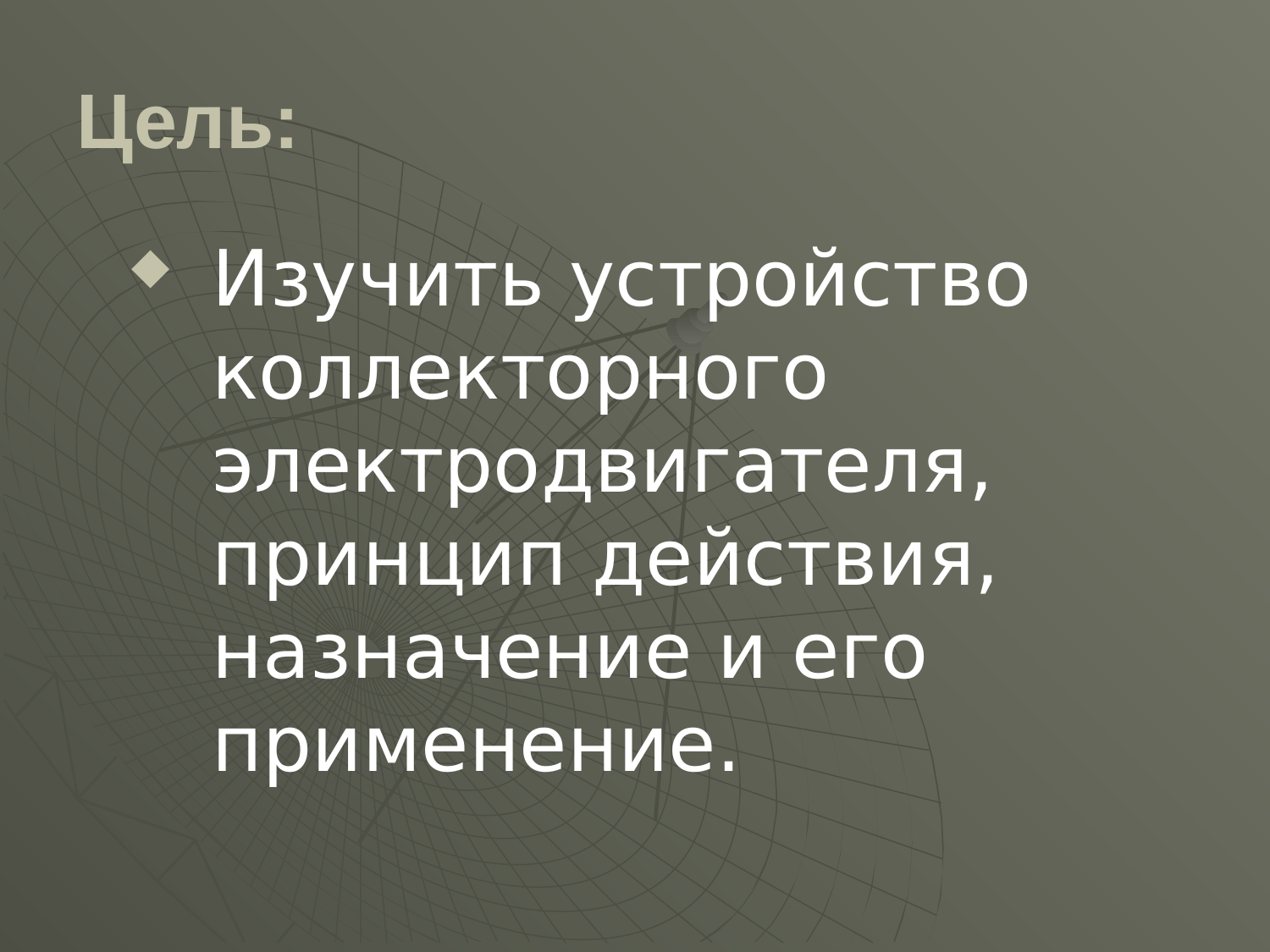

# Цель:
Изучить устройство коллекторного электродвигателя, принцип действия, назначение и его применение.